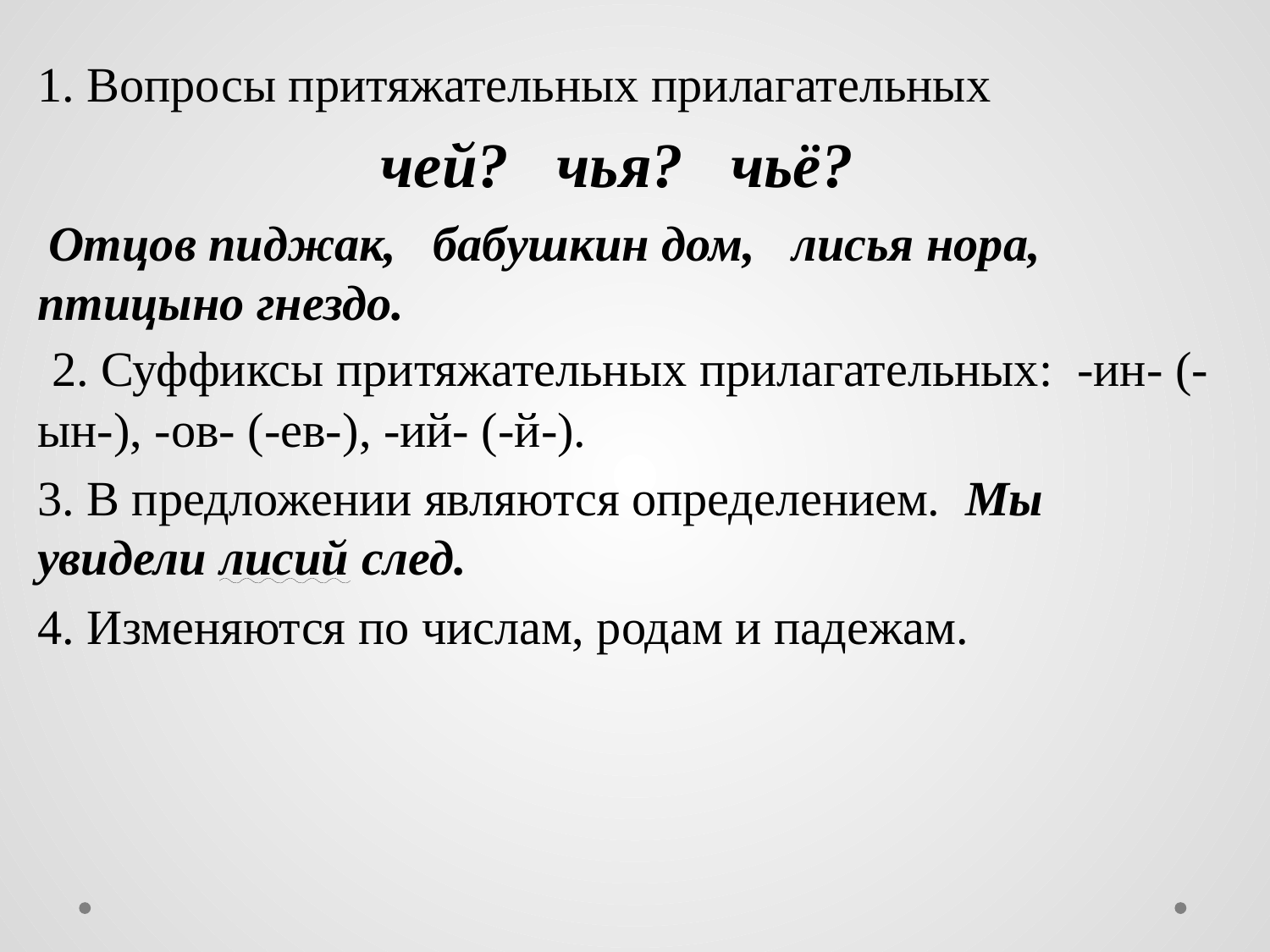

1. Вопросы притяжательных прилагательных
чей?   чья?   чьё?
 Отцов пиджак,   бабушкин дом,   лисья нора,   птицыно гнездо.   
 2. Суффиксы притяжательных прилагательных:  -ин- (-ын-), -ов- (-ев-), -ий- (-й-).
3. В предложении являются определением.  Мы увидели лисий след.
4. Изменяются по числам, родам и падежам.